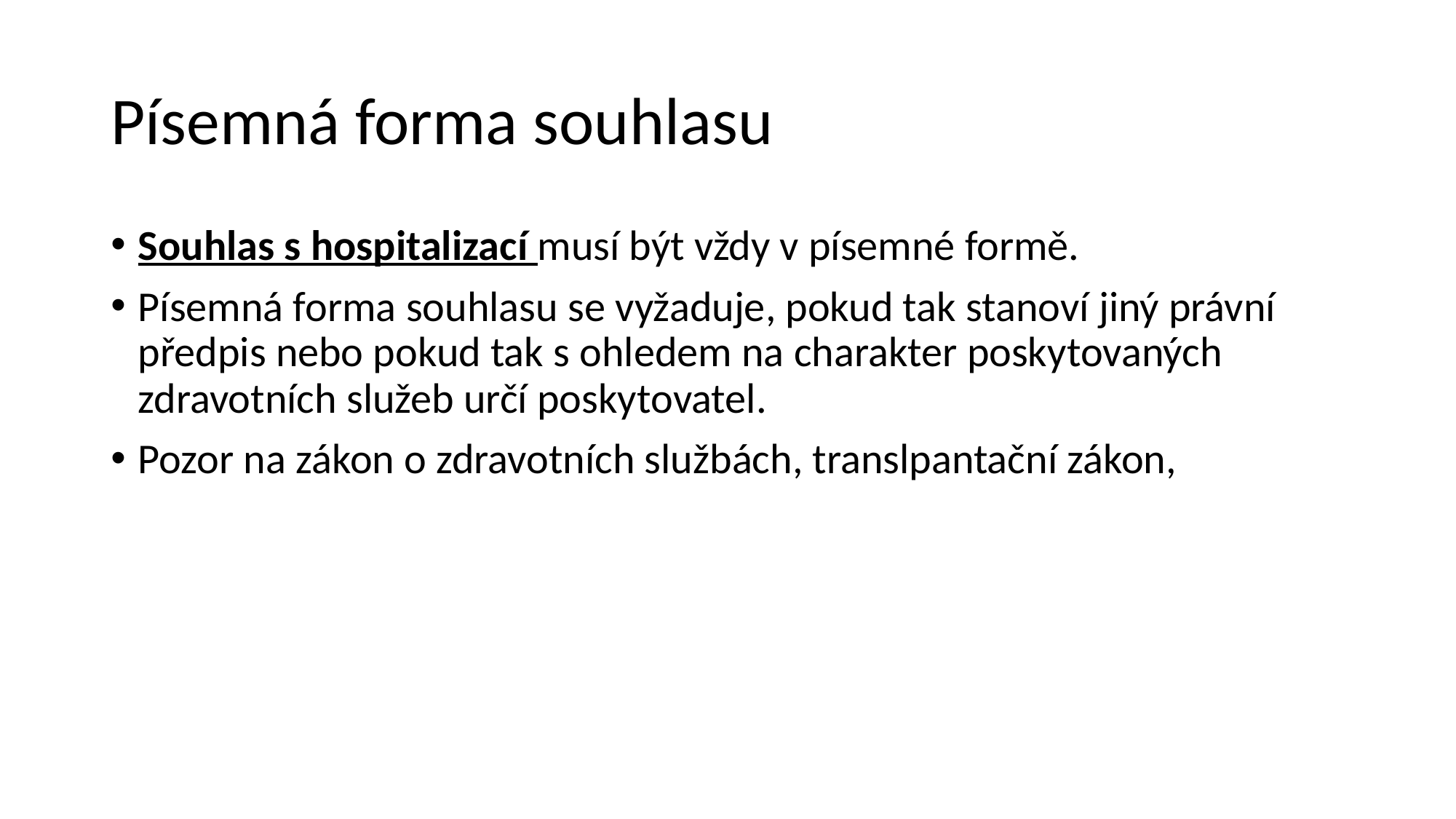

# Písemná forma souhlasu
Souhlas s hospitalizací musí být vždy v písemné formě.
Písemná forma souhlasu se vyžaduje, pokud tak stanoví jiný právní předpis nebo pokud tak s ohledem na charakter poskytovaných zdravotních služeb určí poskytovatel.
Pozor na zákon o zdravotních službách, translpantační zákon,